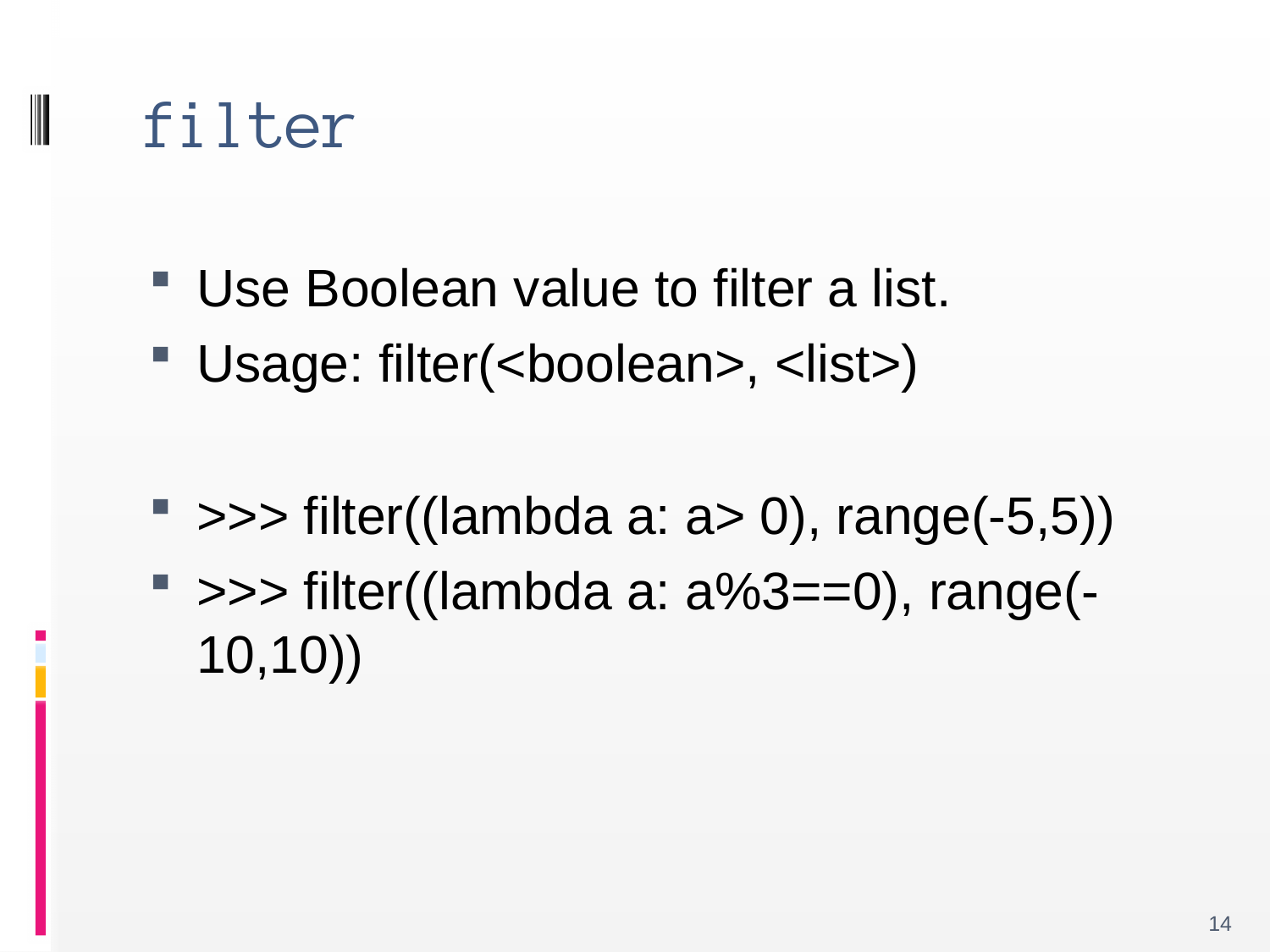

# filter
Use Boolean value to filter a list.
Usage: filter(<boolean>, <list>)

>>> filter((lambda a: a> 0), range(-5,5))
>>> filter((lambda a: a%3==0), range(-10,10))
14